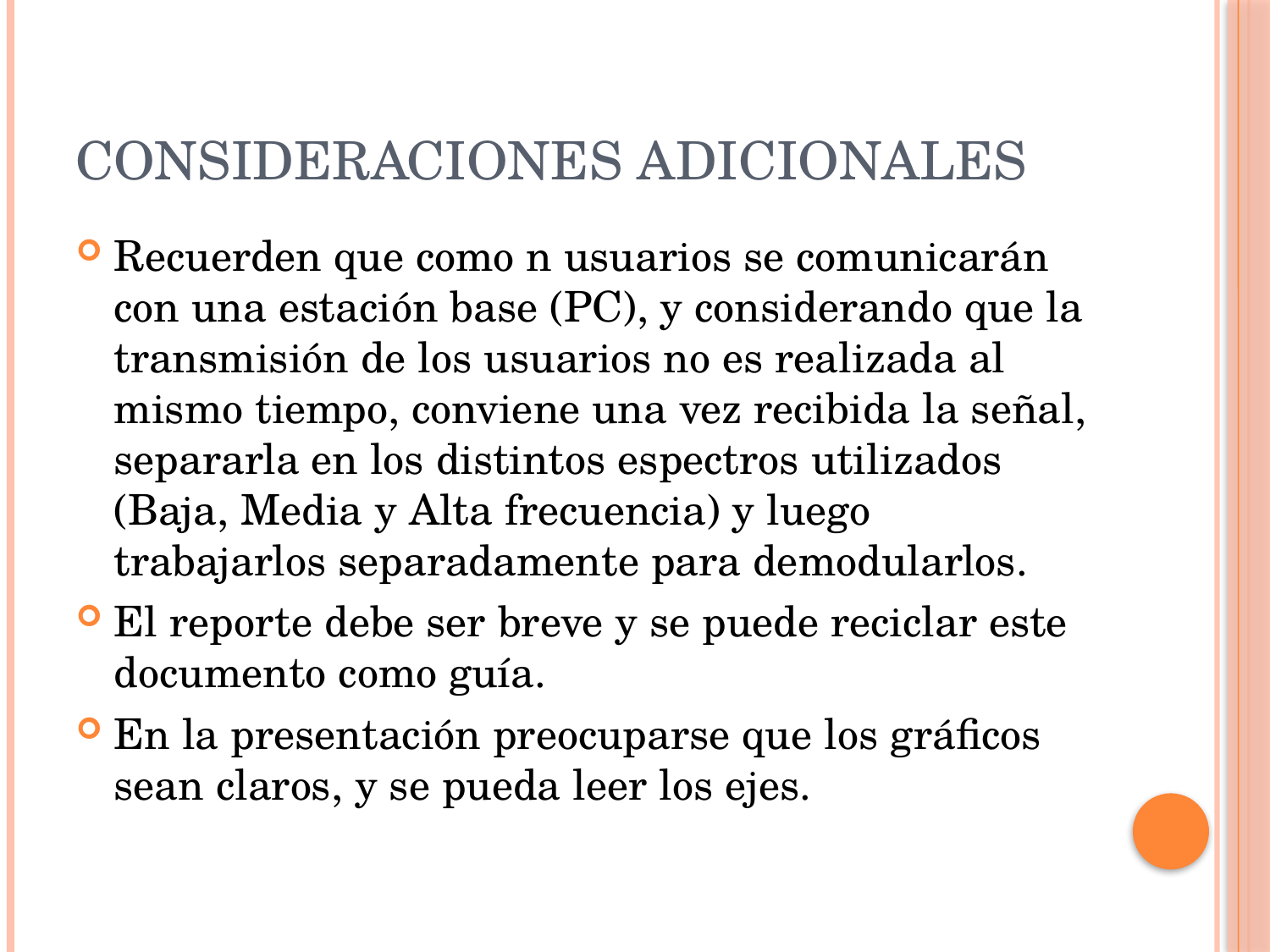

# Consideraciones Adicionales
Recuerden que como n usuarios se comunicarán con una estación base (PC), y considerando que la transmisión de los usuarios no es realizada al mismo tiempo, conviene una vez recibida la señal, separarla en los distintos espectros utilizados (Baja, Media y Alta frecuencia) y luego trabajarlos separadamente para demodularlos.
El reporte debe ser breve y se puede reciclar este documento como guía.
En la presentación preocuparse que los gráficos sean claros, y se pueda leer los ejes.